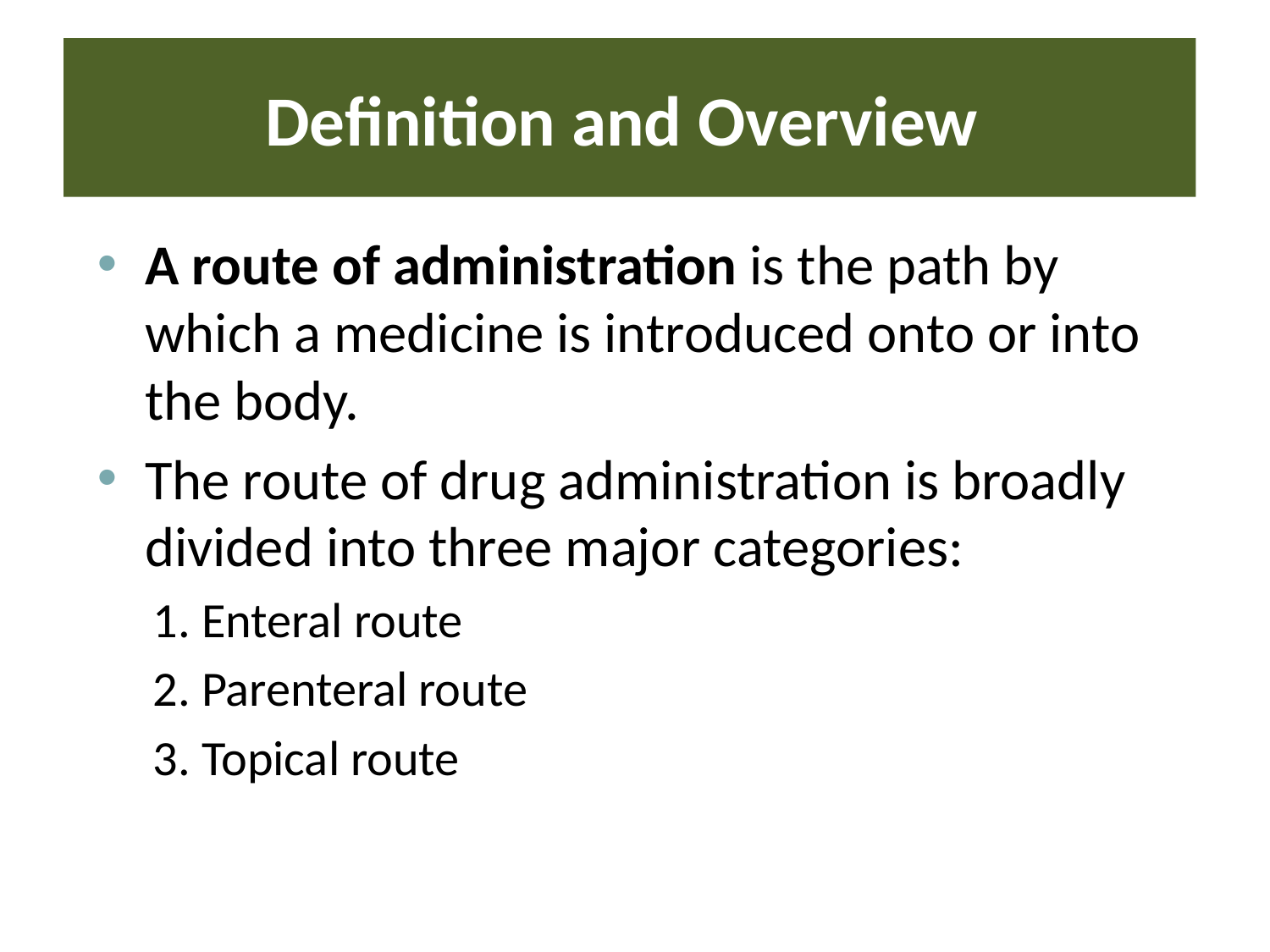

# Definition and Overview
A route of administration is the path by which a medicine is introduced onto or into the body.
The route of drug administration is broadly divided into three major categories:
1. Enteral route
2. Parenteral route
3. Topical route